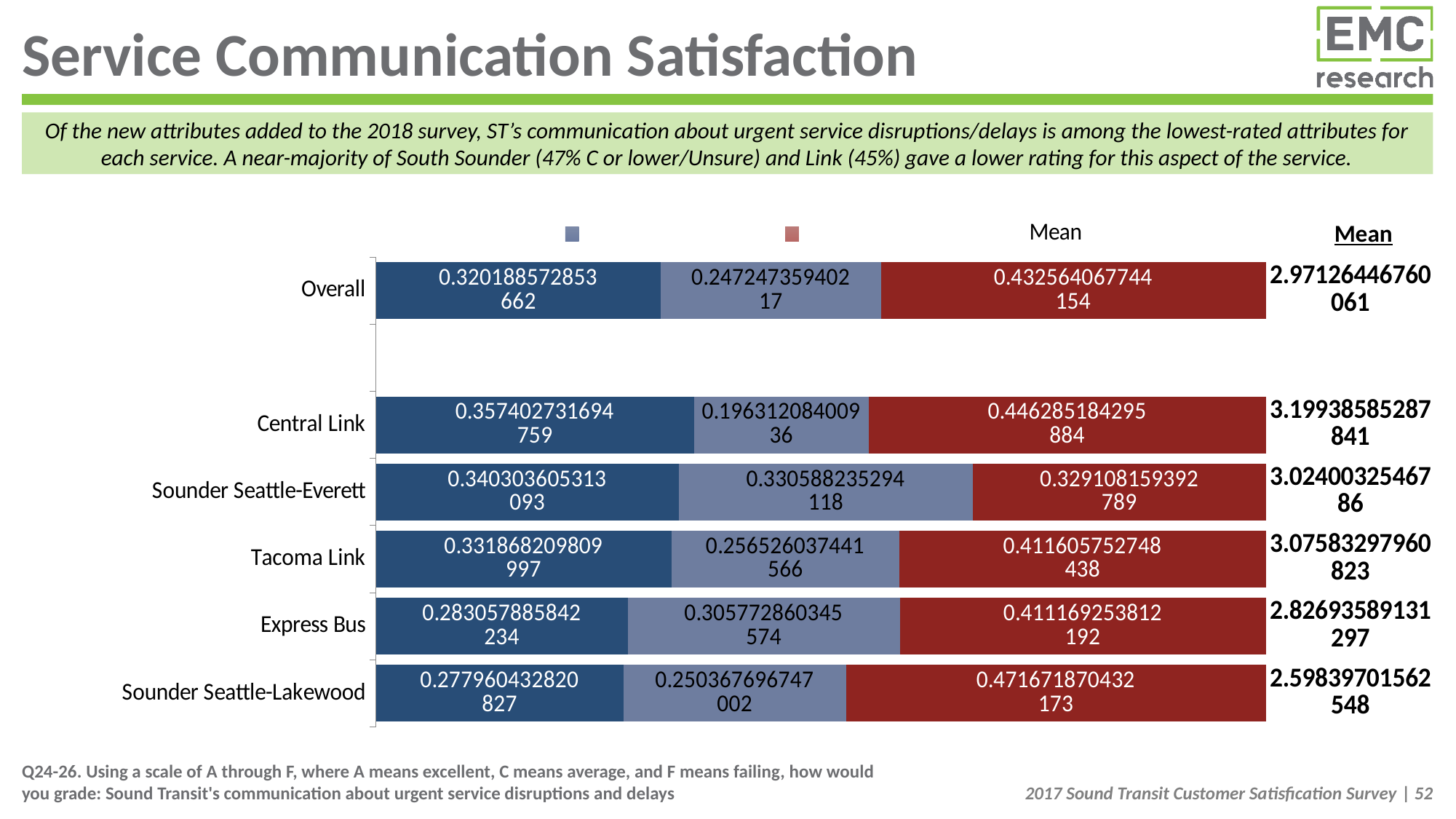

# Service Communication Satisfaction
Of the new attributes added to the 2018 survey, ST’s communication about urgent service disruptions/delays is among the lowest-rated attributes for each service. A near-majority of South Sounder (47% C or lower/Unsure) and Link (45%) gave a lower rating for this aspect of the service.
Mean

### Chart

| Category | A |   | B |    | C or lower/DK | Mean |
|---|---|---|---|---|---|---|
| Overall | 0.3201885728536621 | None | 0.2472473594021696 | None | 0.4325640677441544 | 2.971264467600612 |
|  | None | None | None | None | None | None |
| Central Link | 0.3574027316947594 | None | 0.1963120840093604 | None | 0.44628518429588426 | 3.1993858528784127 |
| Sounder Seattle-Everett | 0.340303605313093 | None | 0.3305882352941176 | None | 0.3291081593927894 | 3.0240032546786004 |
| Tacoma Link | 0.33186820980999693 | None | 0.25652603744156605 | None | 0.41160575274843786 | 3.0758329796082253 |
| Express Bus | 0.283057885842234 | None | 0.30577286034557366 | None | 0.4111692538121923 | 2.8269358913129654 |
| Sounder Seattle-Lakewood | 0.277960432820827 | None | 0.2503676967470019 | None | 0.47167187043217296 | 2.5983970156254785 |
Q24-26. Using a scale of A through F, where A means excellent, C means average, and F means failing, how would you grade: Sound Transit's communication about urgent service disruptions and delays